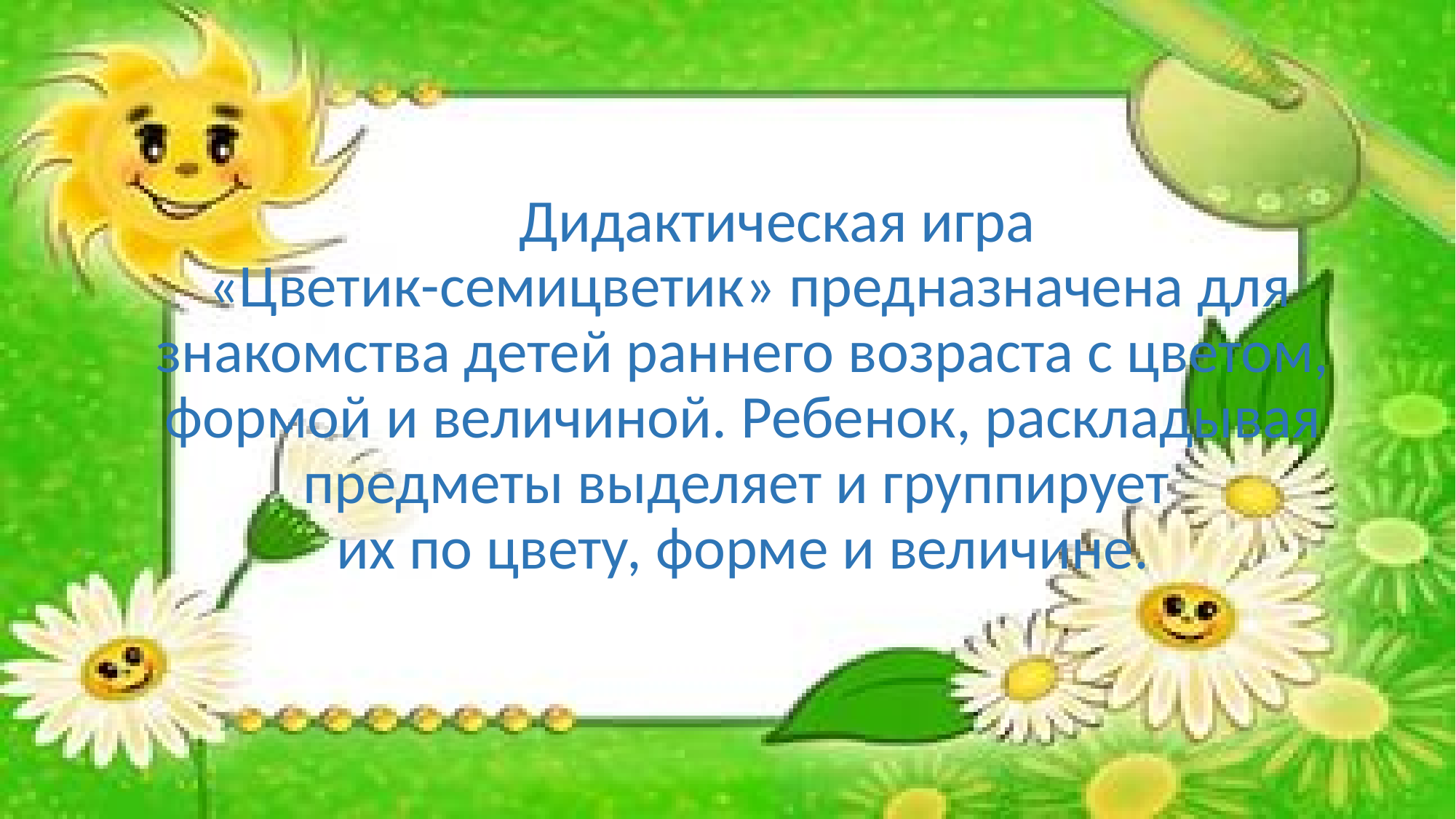

# Дидактическая игра «Цветик-семицветик» предназначена для знакомства детей раннего возраста с цветом, формой и величиной. Ребенок, раскладывая предметы выделяет и группирует их по цвету, форме и величине.